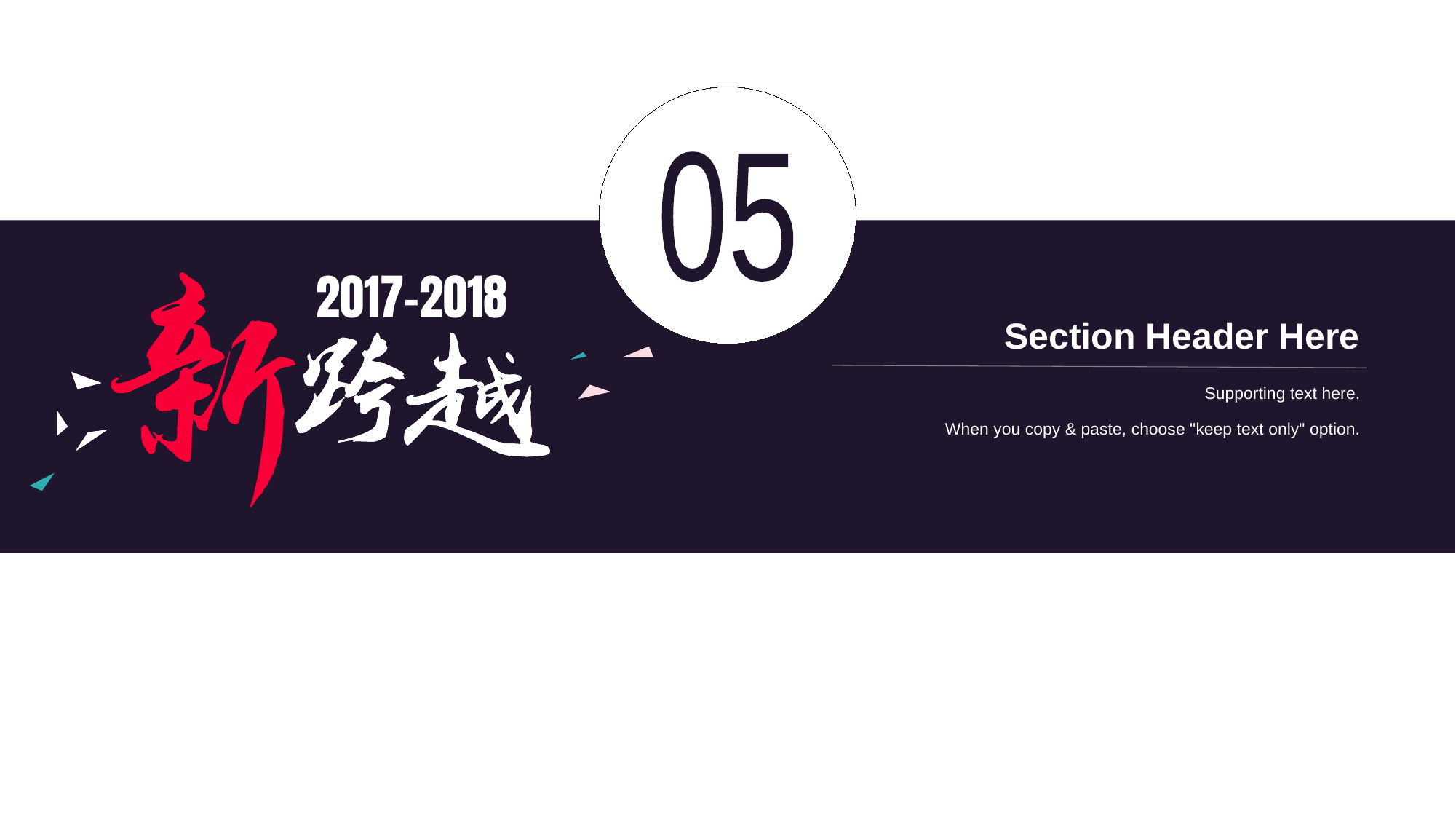

05
# Section Header Here
2017-2018

Supporting text here.
When you copy & paste, choose "keep text only" option.